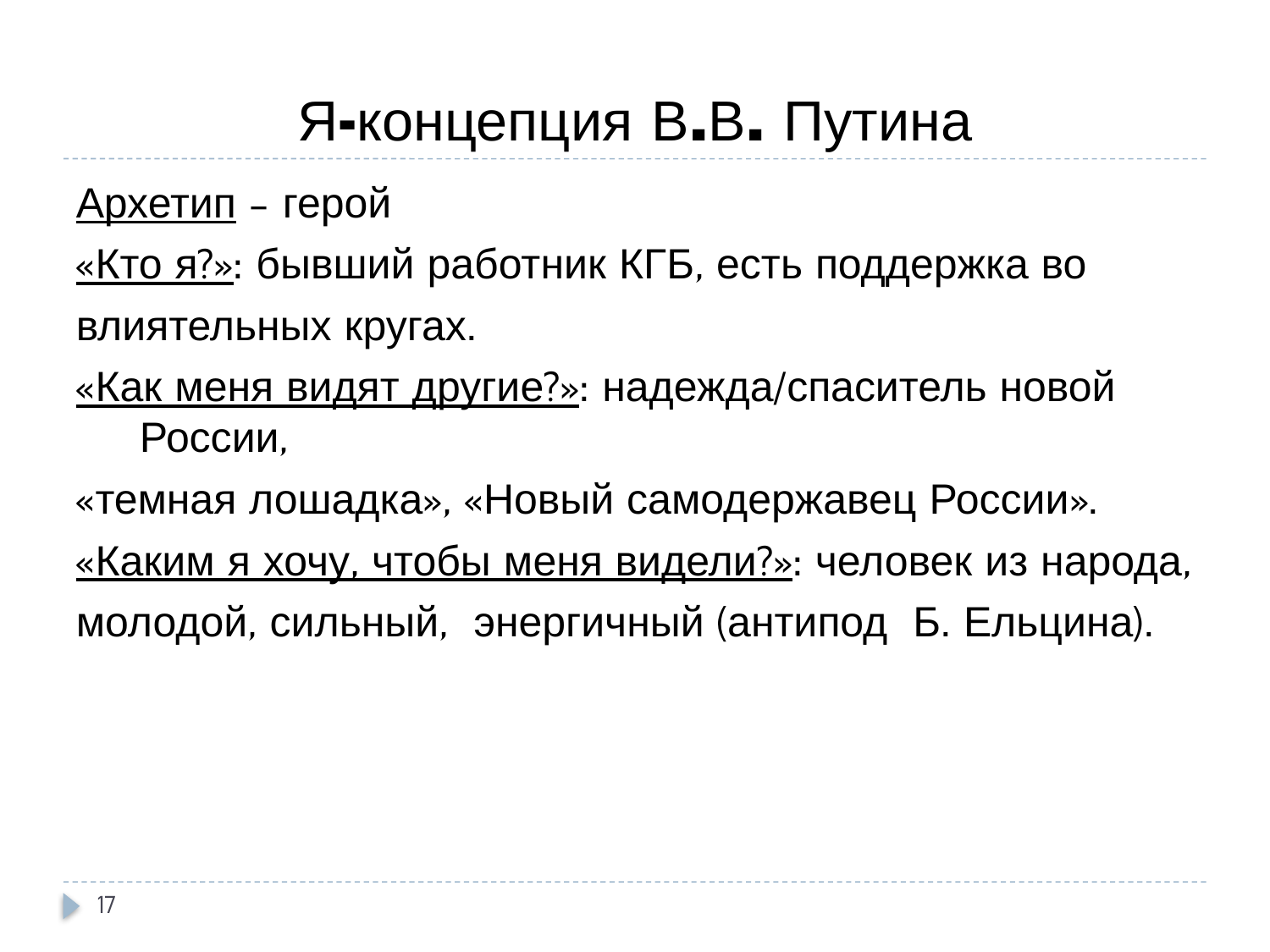

# Я-концепция В.В. Путина
Архетип – герой
«Кто я?»: бывший работник КГБ, есть поддержка во
влиятельных кругах.
«Как меня видят другие?»: надежда/спаситель новой России,
«темная лошадка», «Новый самодержавец России».
«Каким я хочу, чтобы меня видели?»: человек из народа,
молодой, сильный,  энергичный (антипод  Б. Ельцина).

17